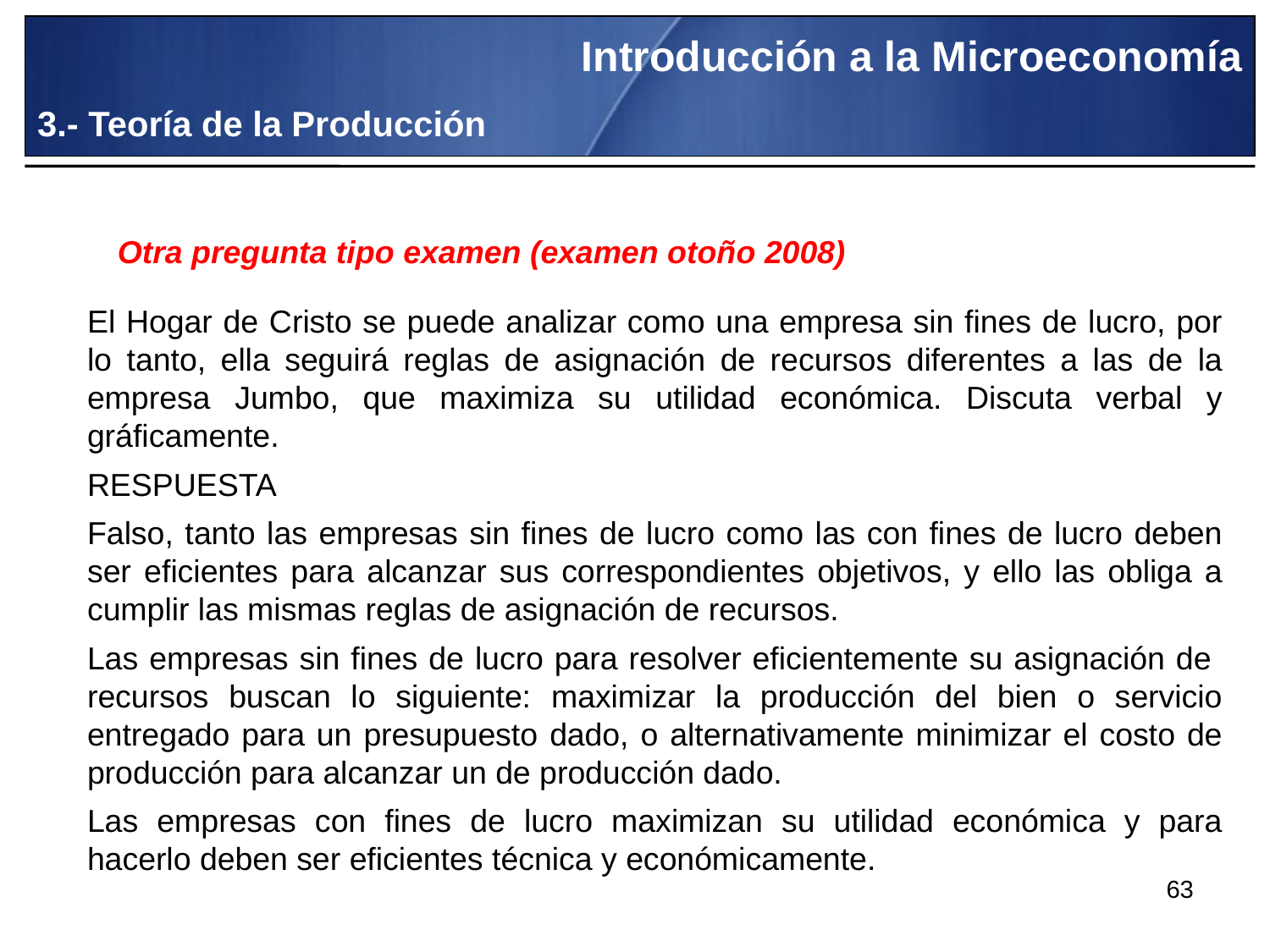

Introducción a la Microeconomía
3.- Teoría de la Producción

Otra pregunta tipo examen (examen otoño 2008)
El Hogar de Cristo se puede analizar como una empresa sin fines de lucro, por lo tanto, ella seguirá reglas de asignación de recursos diferentes a las de la empresa Jumbo, que maximiza su utilidad económica. Discuta verbal y gráficamente.
RESPUESTA
Falso, tanto las empresas sin fines de lucro como las con fines de lucro deben ser eficientes para alcanzar sus correspondientes objetivos, y ello las obliga a cumplir las mismas reglas de asignación de recursos.
Las empresas sin fines de lucro para resolver eficientemente su asignación de  recursos buscan lo siguiente: maximizar la producción del bien o servicio entregado para un presupuesto dado, o alternativamente minimizar el costo de producción para alcanzar un de producción dado.
Las empresas con fines de lucro maximizan su utilidad económica y para hacerlo deben ser eficientes técnica y económicamente.

63